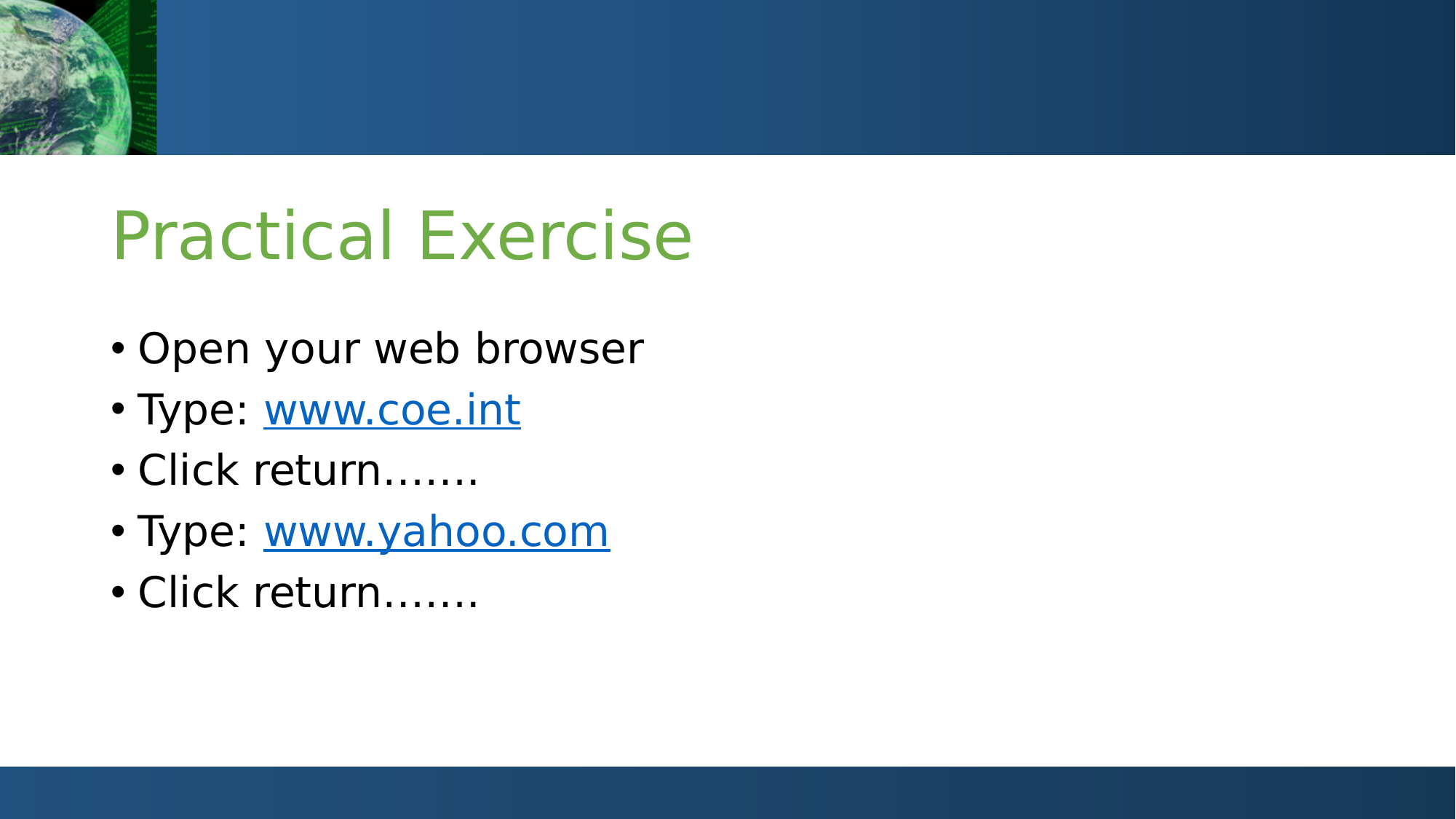

# Practical Exercise
Open your web browser
Type: www.coe.int
Click return…….
Type: www.yahoo.com
Click return…….